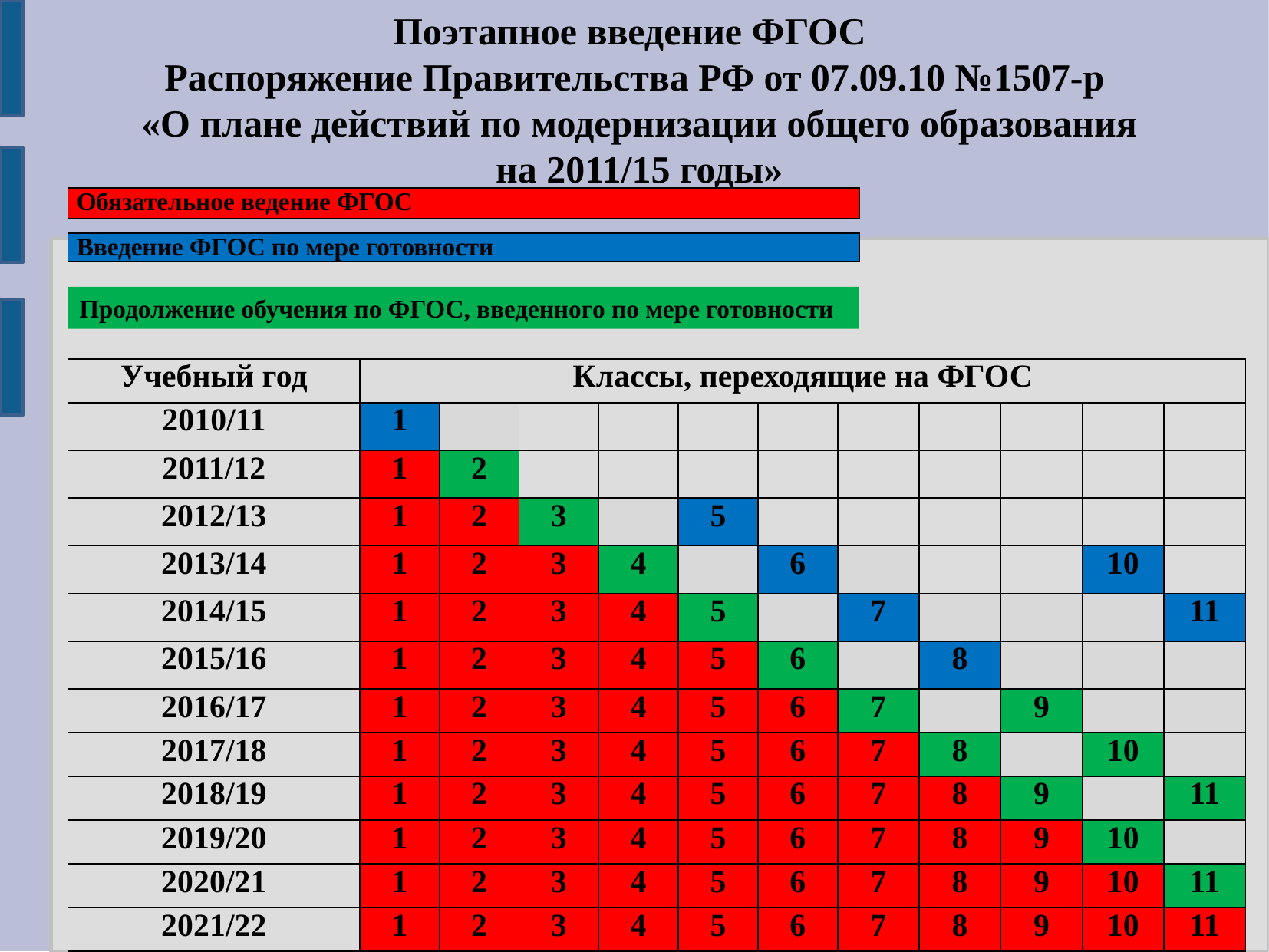

Поэтапное введение ФГОС
Распоряжение Правительства РФ от 07.09.10 №1507-р
 «О плане действий по модернизации общего образования
 на 2011/15 годы»
| Обязательное ведение ФГОС |
| --- |
| Введение ФГОС по мере готовности |
| --- |
Продолжение обучения по ФГОС, введенного по мере готовности
| Учебный год | Классы, переходящие на ФГОС |  |  |  |  |  |  |  |  |  |  |
| --- | --- | --- | --- | --- | --- | --- | --- | --- | --- | --- | --- |
| 2010/11 | 1 |  |  |  |  |  |  |  |  |  |  |
| 2011/12 | 1 | 2 |  |  |  |  |  |  |  |  |  |
| 2012/13 | 1 | 2 | 3 |  | 5 |  |  |  |  |  |  |
| 2013/14 | 1 | 2 | 3 | 4 |  | 6 |  |  |  | 10 |  |
| 2014/15 | 1 | 2 | 3 | 4 | 5 |  | 7 |  |  |  | 11 |
| 2015/16 | 1 | 2 | 3 | 4 | 5 | 6 |  | 8 |  |  |  |
| 2016/17 | 1 | 2 | 3 | 4 | 5 | 6 | 7 |  | 9 |  |  |
| 2017/18 | 1 | 2 | 3 | 4 | 5 | 6 | 7 | 8 |  | 10 |  |
| 2018/19 | 1 | 2 | 3 | 4 | 5 | 6 | 7 | 8 | 9 |  | 11 |
| 2019/20 | 1 | 2 | 3 | 4 | 5 | 6 | 7 | 8 | 9 | 10 |  |
| 2020/21 | 1 | 2 | 3 | 4 | 5 | 6 | 7 | 8 | 9 | 10 | 11 |
| 2021/22 | 1 | 2 | 3 | 4 | 5 | 6 | 7 | 8 | 9 | 10 | 11 |